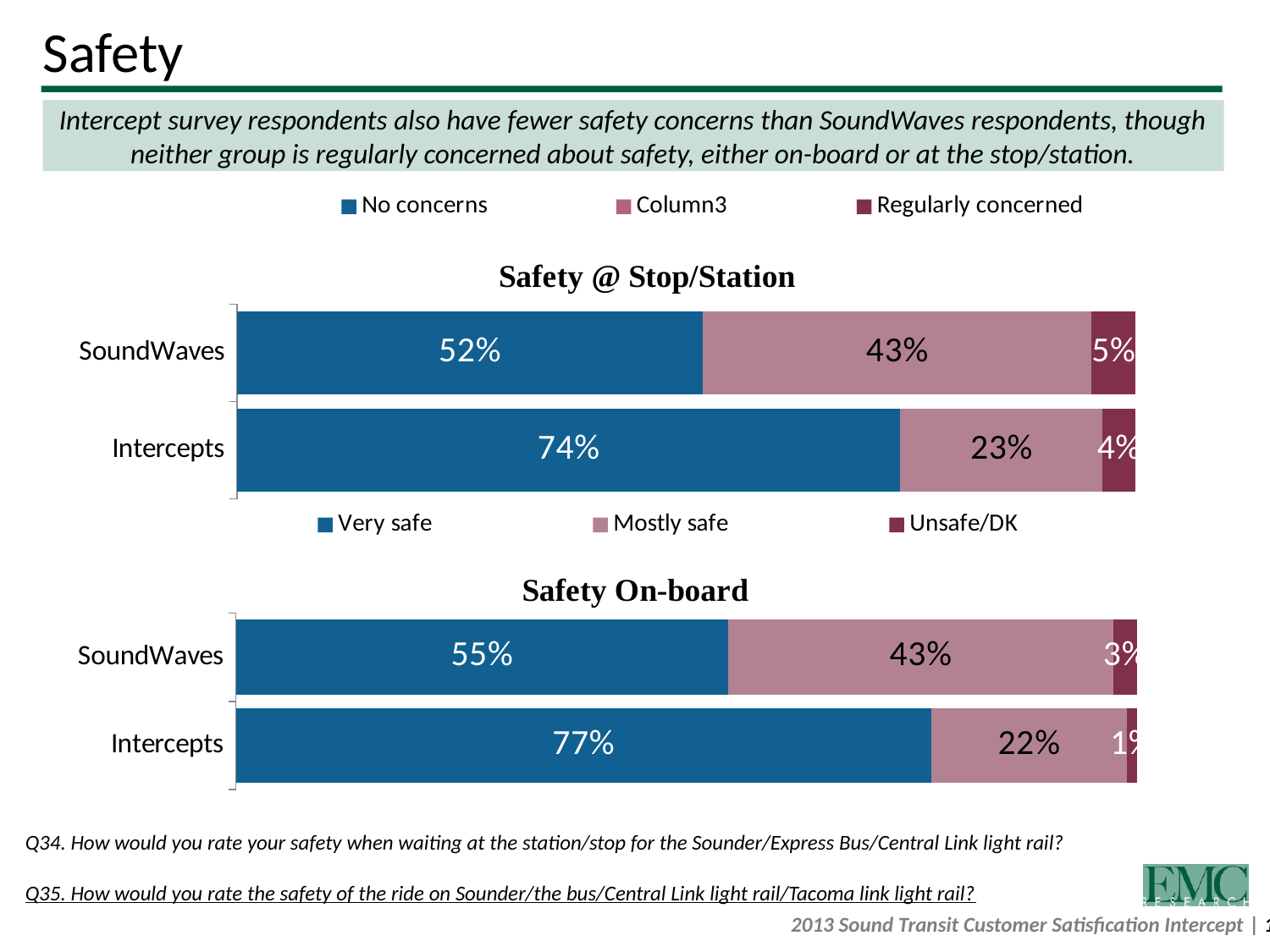

# Safety
Intercept survey respondents also have fewer safety concerns than SoundWaves respondents, though neither group is regularly concerned about safety, either on-board or at the stop/station.

### Chart

| Category | No concerns | Occasional concerns/DK | Column3 | Regularly concerned |
|---|---|---|---|---|
| SoundWaves | 0.5182143140162114 | 0.43280326550494264 | None | 0.04898242047884631 |
| Intercepts | 0.7381298632365336 | 0.22510067896910196 | None | 0.036769457794368965 |

### Chart

| Category | Very safe |   | Mostly safe |    | Unsafe/DK |
|---|---|---|---|---|---|
| SoundWaves | 0.546389011188316 | None | 0.4272163414192477 | None | 0.02639464739243659 |
| Intercepts | 0.7715429495549034 | None | 0.21715140489183388 | None | 0.011305645553267787 |
Q34. How would you rate your safety when waiting at the station/stop for the Sounder/Express Bus/Central Link light rail?

Q35. How would you rate the safety of the ride on Sounder/the bus/Central Link light rail/Tacoma link light rail?